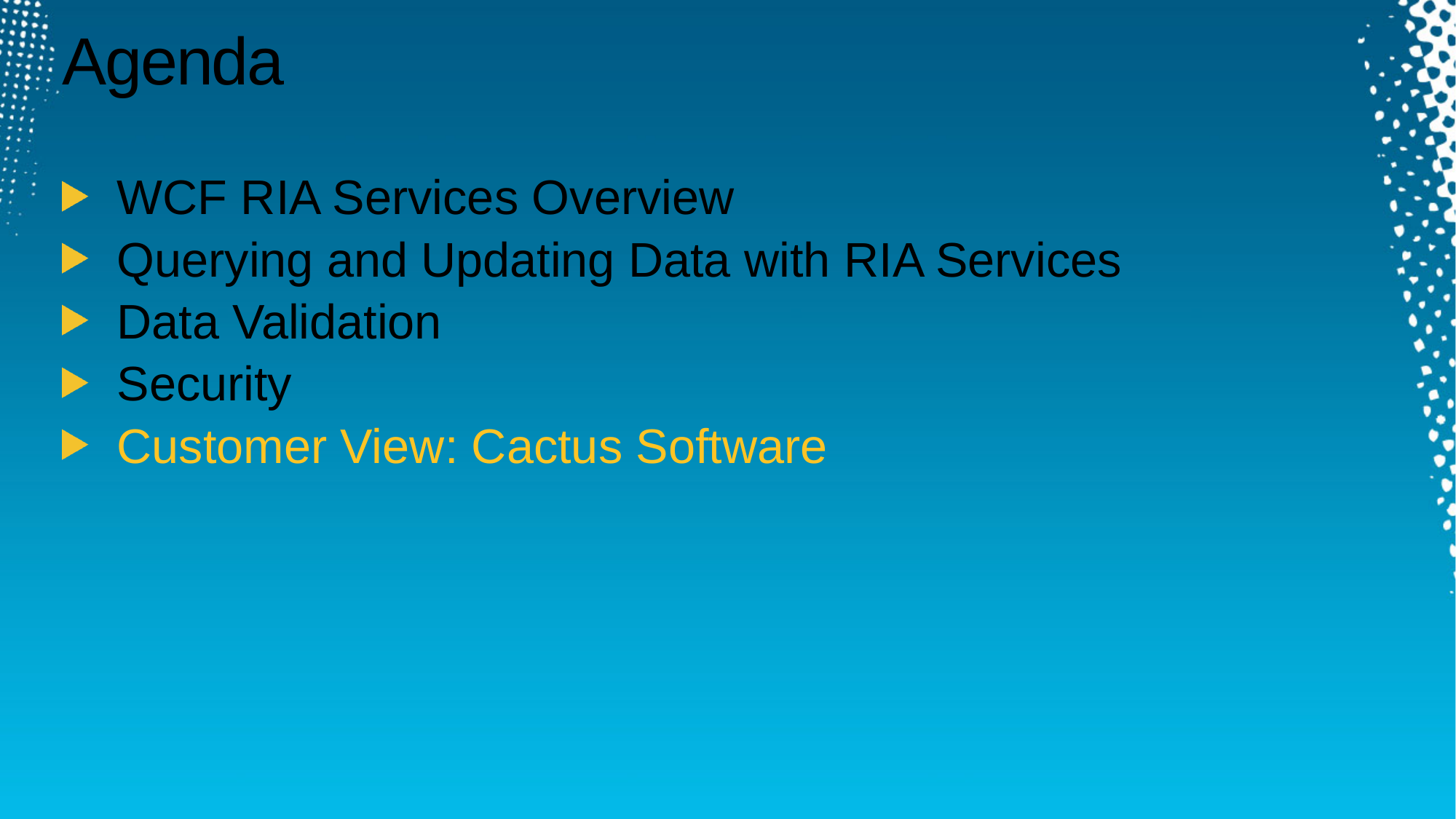

# Agenda
WCF RIA Services Overview
Querying and Updating Data with RIA Services
Data Validation
Security
Customer View: Cactus Software